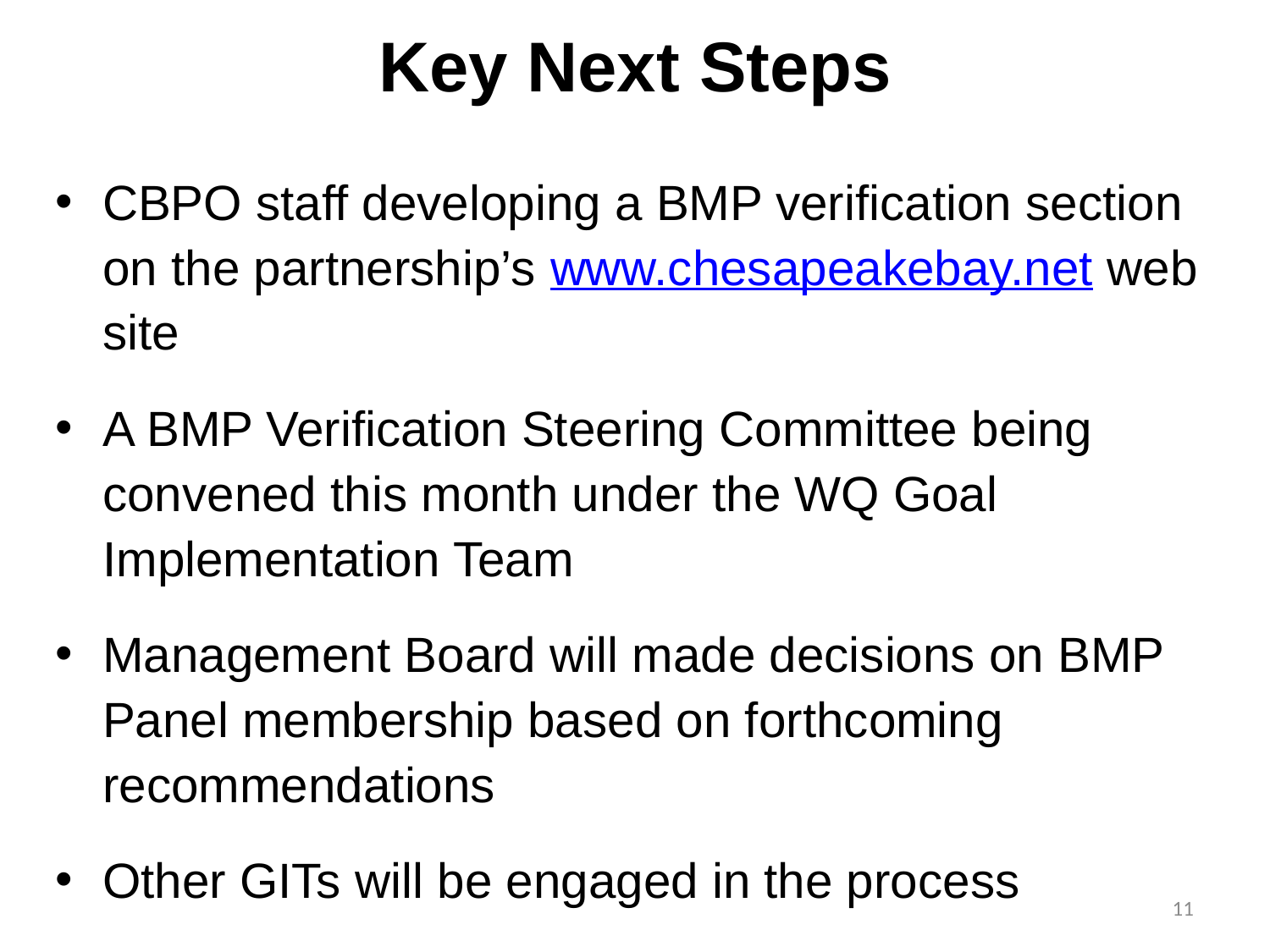

# Key Next Steps
CBPO staff developing a BMP verification section on the partnership’s www.chesapeakebay.net web site
A BMP Verification Steering Committee being convened this month under the WQ Goal Implementation Team
Management Board will made decisions on BMP Panel membership based on forthcoming recommendations
Other GITs will be engaged in the process

11